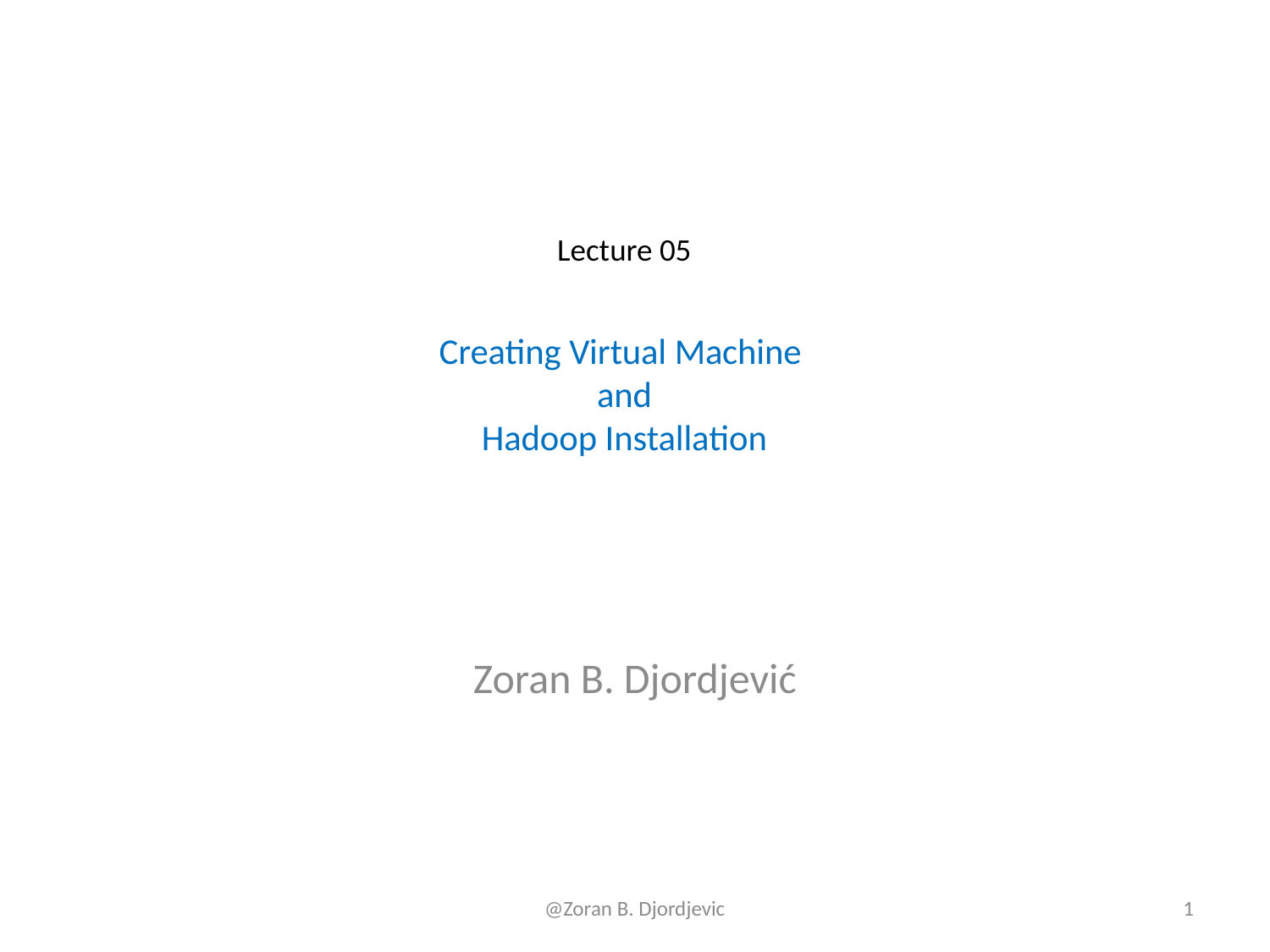

# Lecture 05 Creating Virtual Machine and Hadoop Installation
Zoran B. Djordjević
@Zoran B. Djordjevic
1